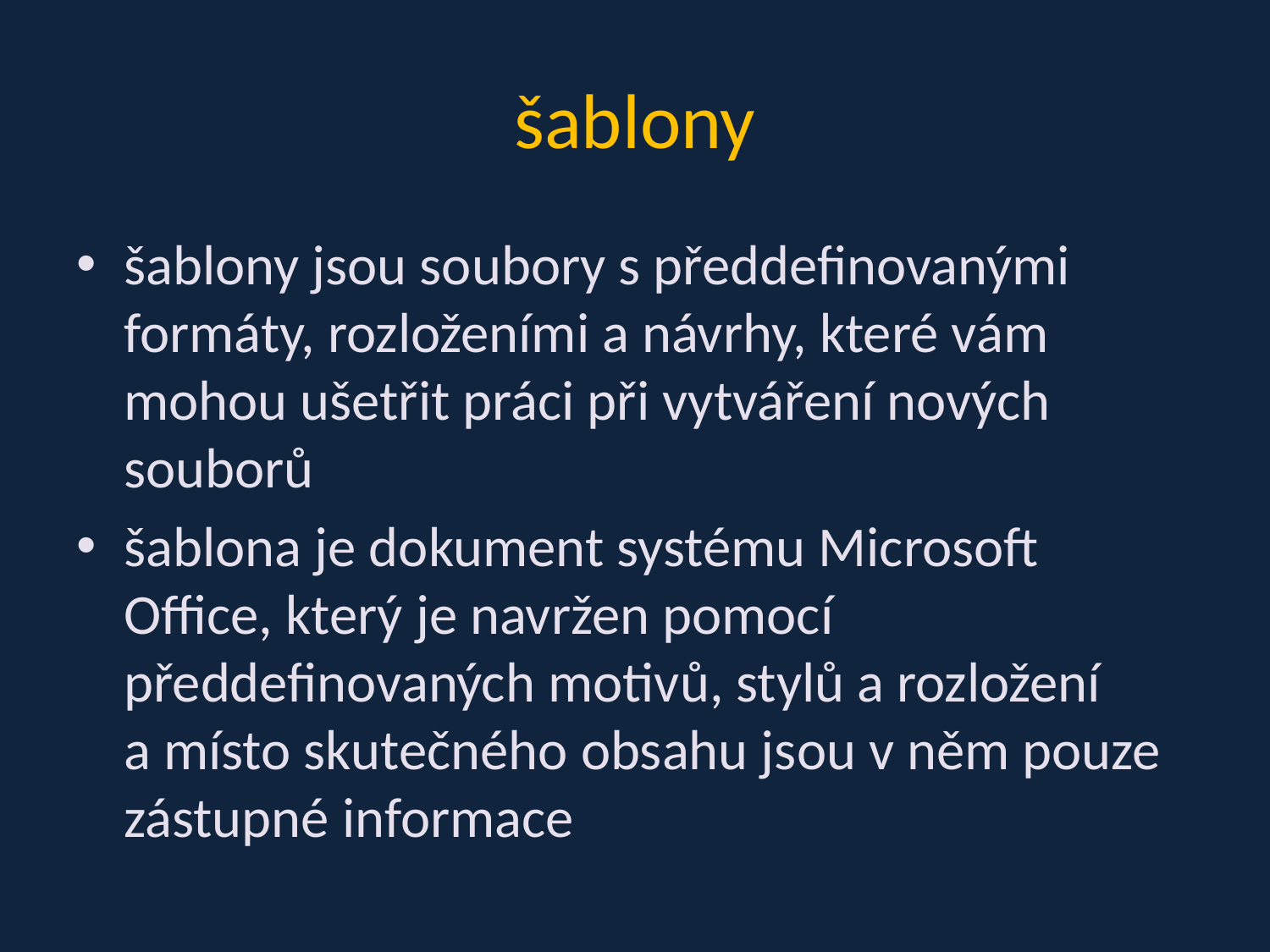

# šablony
šablony jsou soubory s předdefinovanými formáty, rozloženími a návrhy, které vám mohou ušetřit práci při vytváření nových souborů
šablona je dokument systému Microsoft Office, který je navržen pomocí předdefinovaných motivů, stylů a rozložení a místo skutečného obsahu jsou v něm pouze zástupné informace